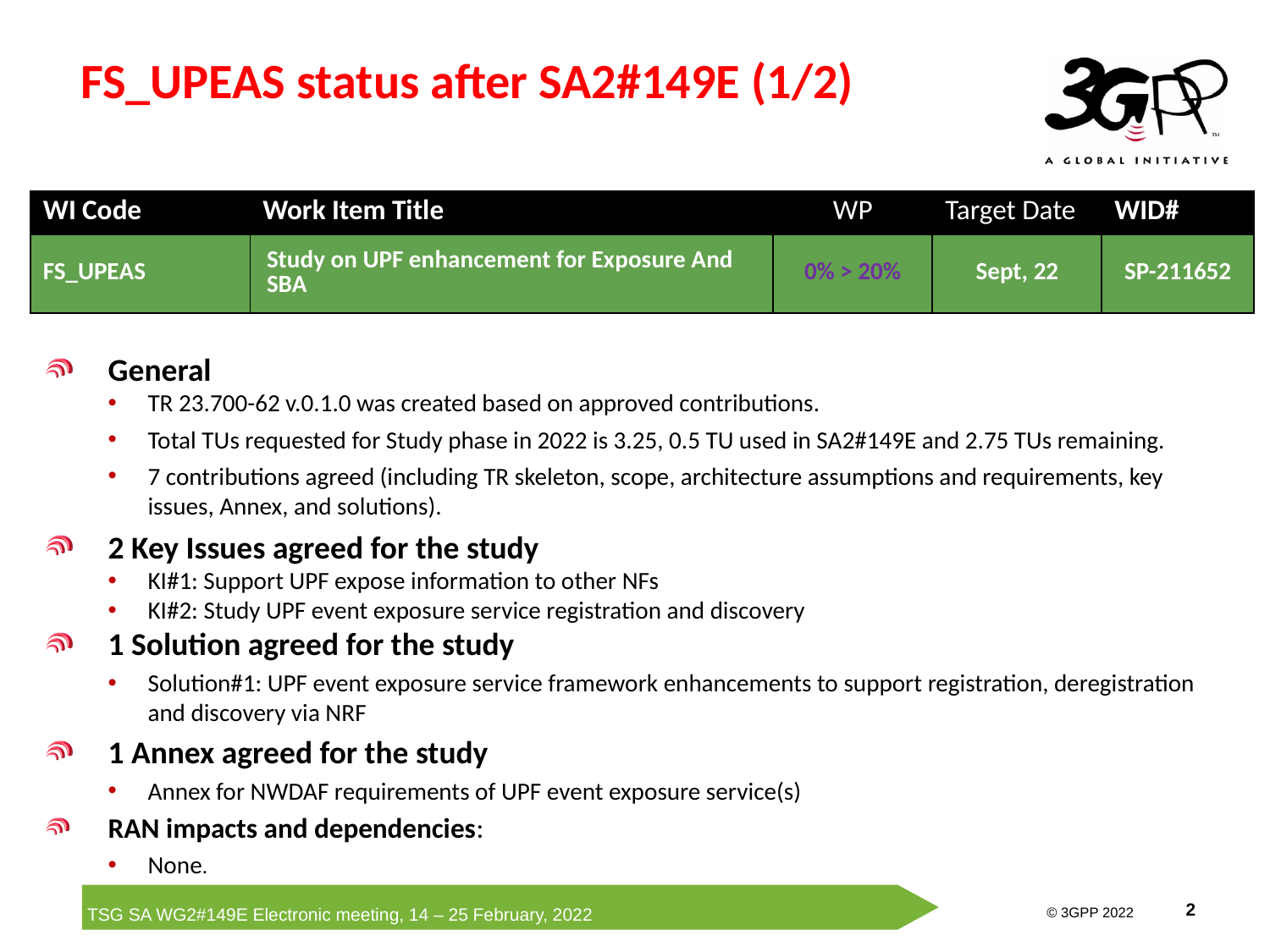

# FS_UPEAS status after SA2#149E (1/2)
| WI Code | Work Item Title | WP | Target Date | WID# |
| --- | --- | --- | --- | --- |
| FS\_UPEAS | Study on UPF enhancement for Exposure And SBA | 0% > 20% | Sept, 22 | SP-211652 |
General
TR 23.700-62 v.0.1.0 was created based on approved contributions.
Total TUs requested for Study phase in 2022 is 3.25, 0.5 TU used in SA2#149E and 2.75 TUs remaining.
7 contributions agreed (including TR skeleton, scope, architecture assumptions and requirements, key issues, Annex, and solutions).
2 Key Issues agreed for the study
KI#1: Support UPF expose information to other NFs
KI#2: Study UPF event exposure service registration and discovery
1 Solution agreed for the study
Solution#1: UPF event exposure service framework enhancements to support registration, deregistration and discovery via NRF
1 Annex agreed for the study
Annex for NWDAF requirements of UPF event exposure service(s)
RAN impacts and dependencies:
None.